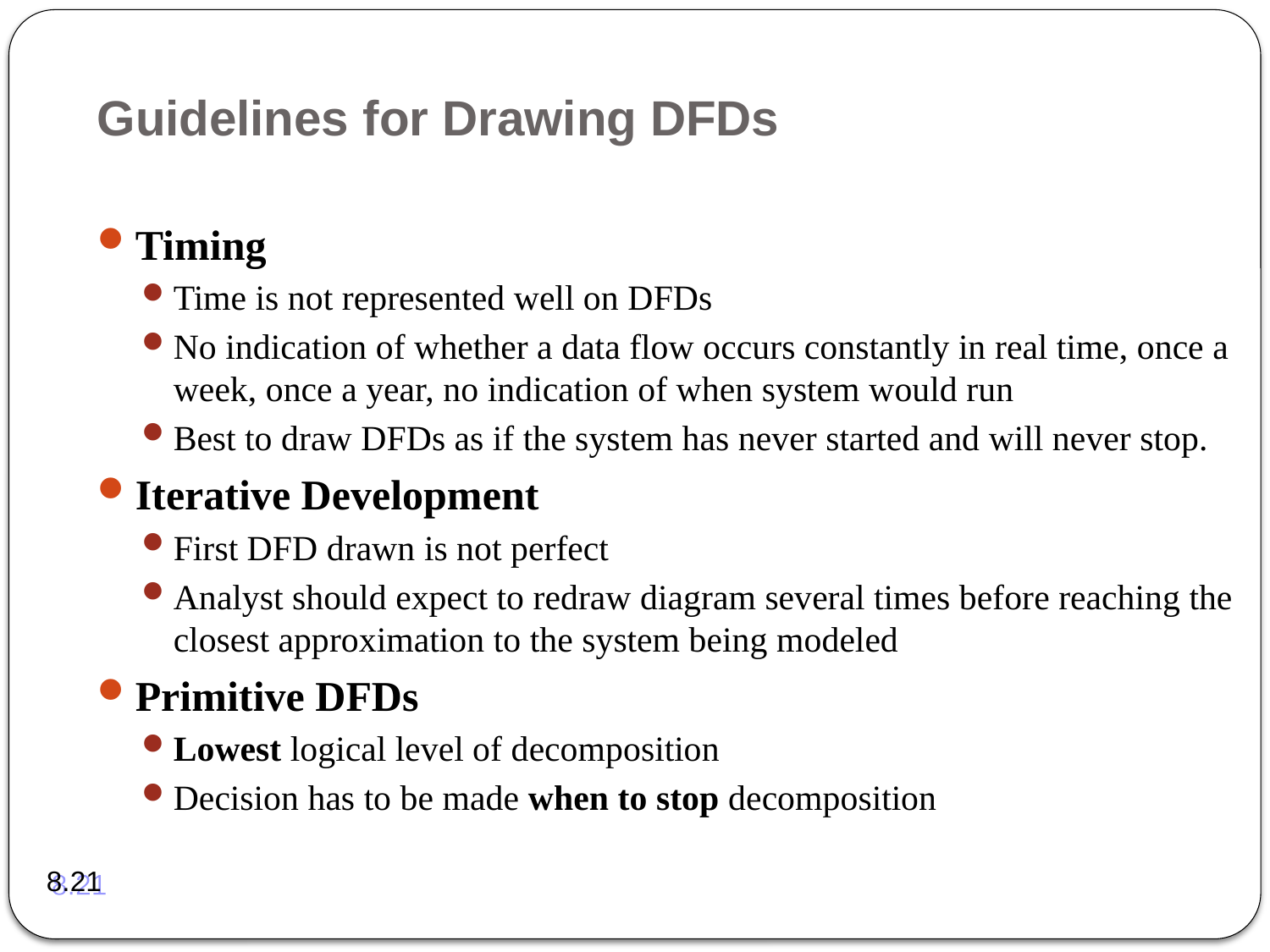

# Guidelines for Drawing DFDs
Timing
Time is not represented well on DFDs
No indication of whether a data flow occurs constantly in real time, once a week, once a year, no indication of when system would run
Best to draw DFDs as if the system has never started and will never stop.
Iterative Development
First DFD drawn is not perfect
Analyst should expect to redraw diagram several times before reaching the closest approximation to the system being modeled
Primitive DFDs
Lowest logical level of decomposition
Decision has to be made when to stop decomposition
8.21